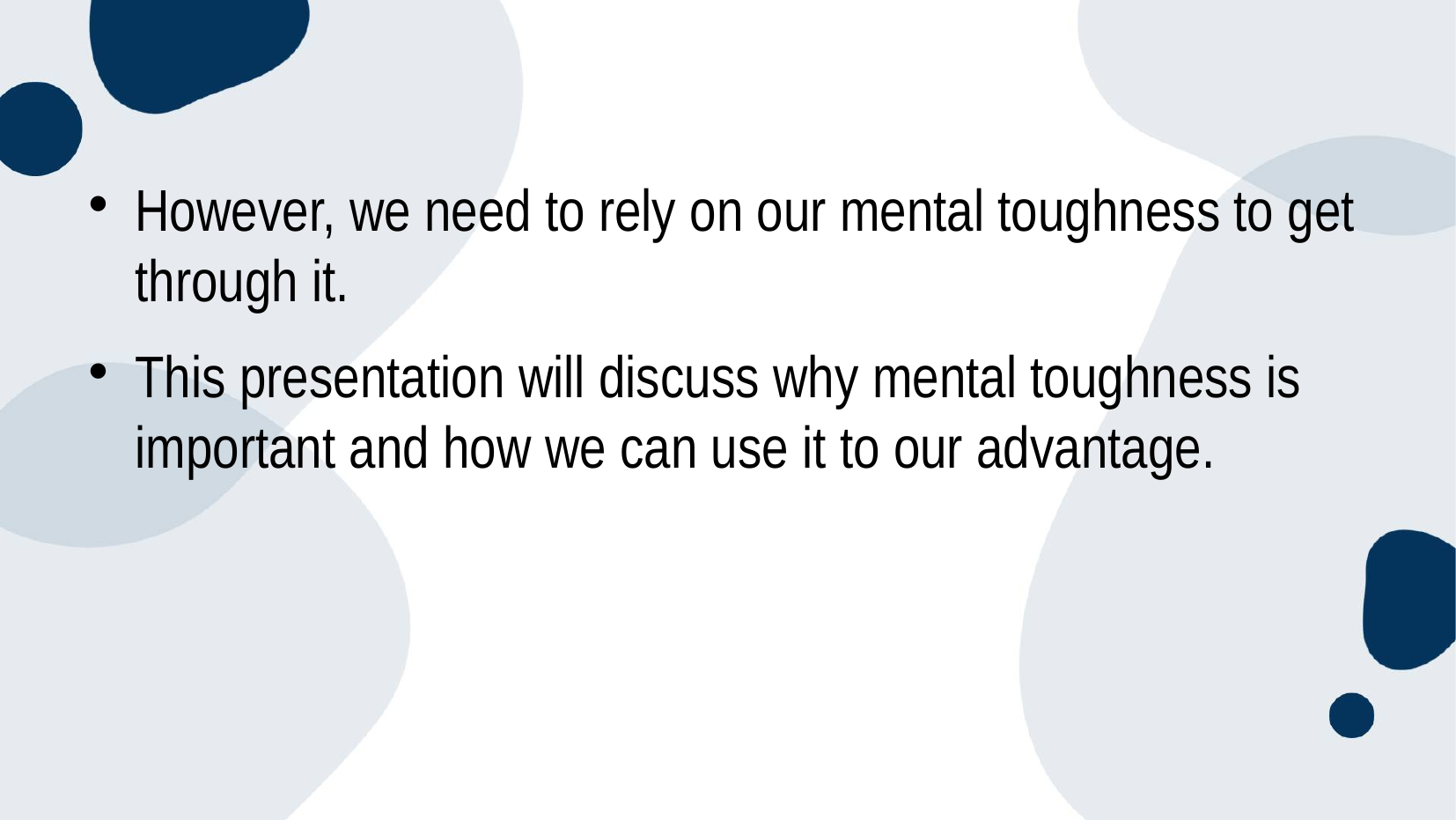

#
However, we need to rely on our mental toughness to get through it.
This presentation will discuss why mental toughness is important and how we can use it to our advantage.